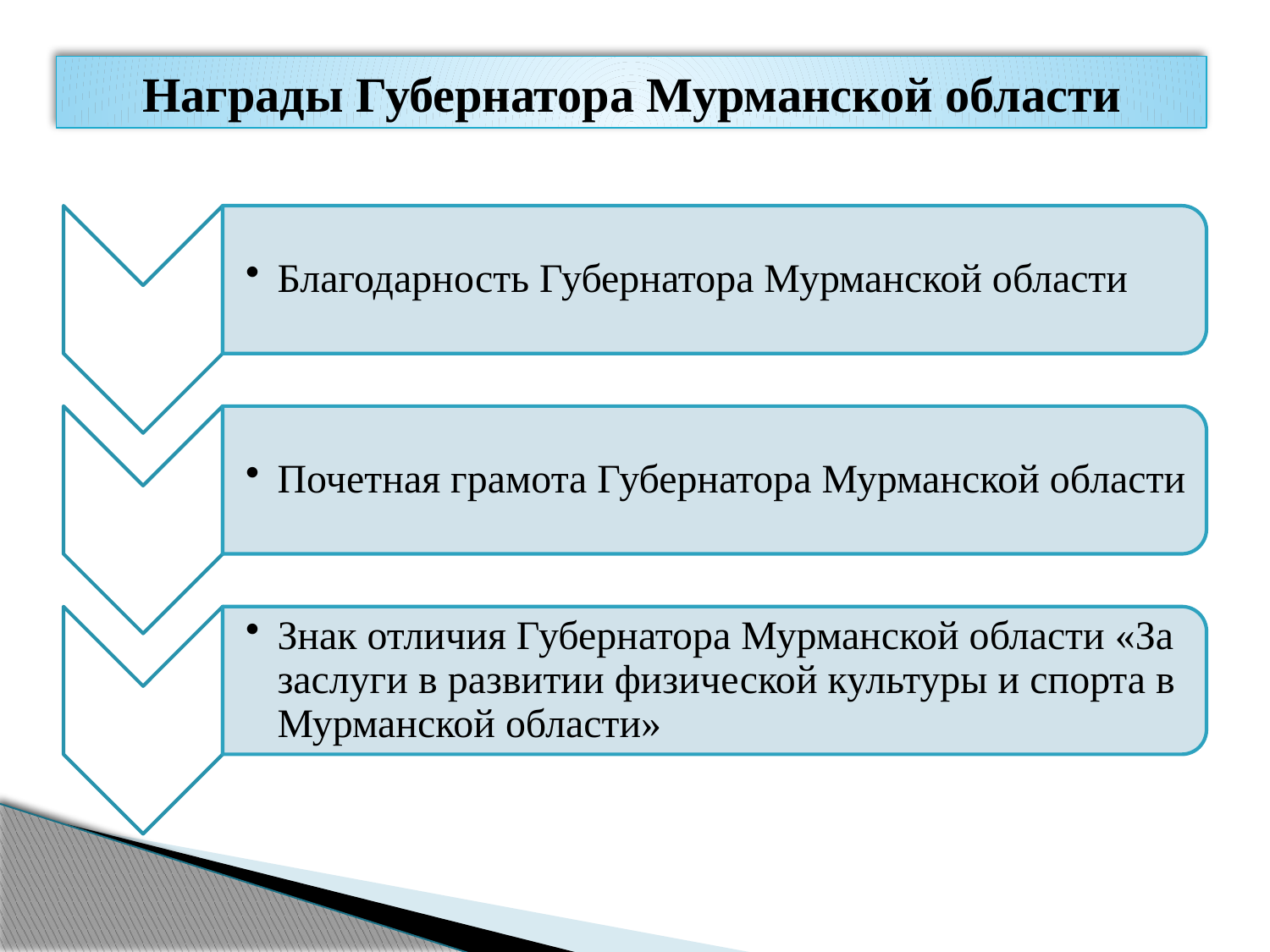

Награды Губернатора Мурманской области

Благодарность Губернатора Мурманской области

Почетная грамота Губернатора Мурманской области

Знак отличия Губернатора Мурманской области «За заслуги в развитии физической культуры и спорта в Мурманской области»